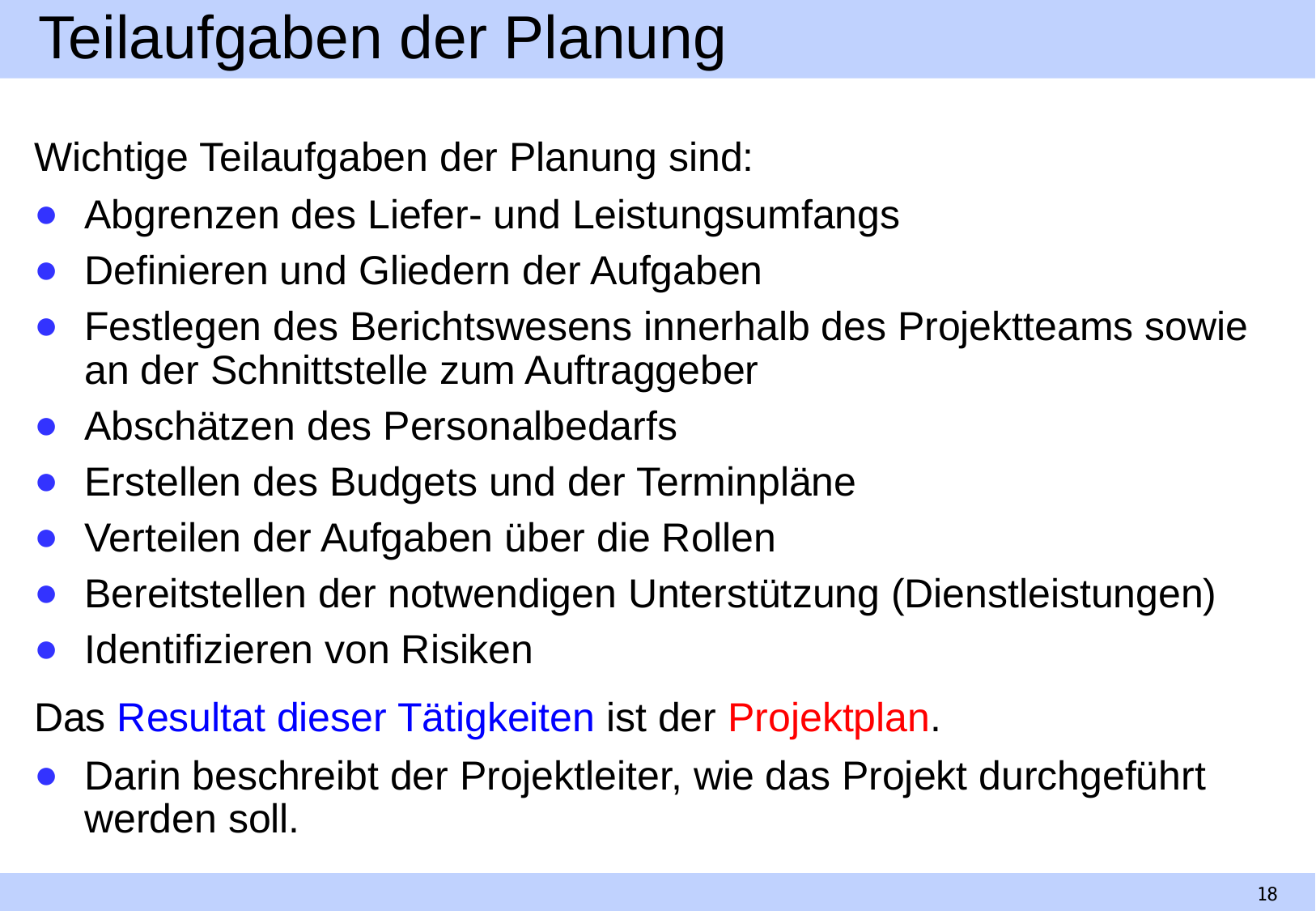

# Teilaufgaben der Planung
Wichtige Teilaufgaben der Planung sind:
Abgrenzen des Liefer- und Leistungsumfangs
Definieren und Gliedern der Aufgaben
Festlegen des Berichtswesens innerhalb des Projektteams sowie an der Schnittstelle zum Auftraggeber
Abschätzen des Personalbedarfs
Erstellen des Budgets und der Terminpläne
Verteilen der Aufgaben über die Rollen
Bereitstellen der notwendigen Unterstützung (Dienstleistungen)
Identifizieren von Risiken
Das Resultat dieser Tätigkeiten ist der Projektplan.
Darin beschreibt der Projektleiter, wie das Projekt durchgeführt werden soll.
18